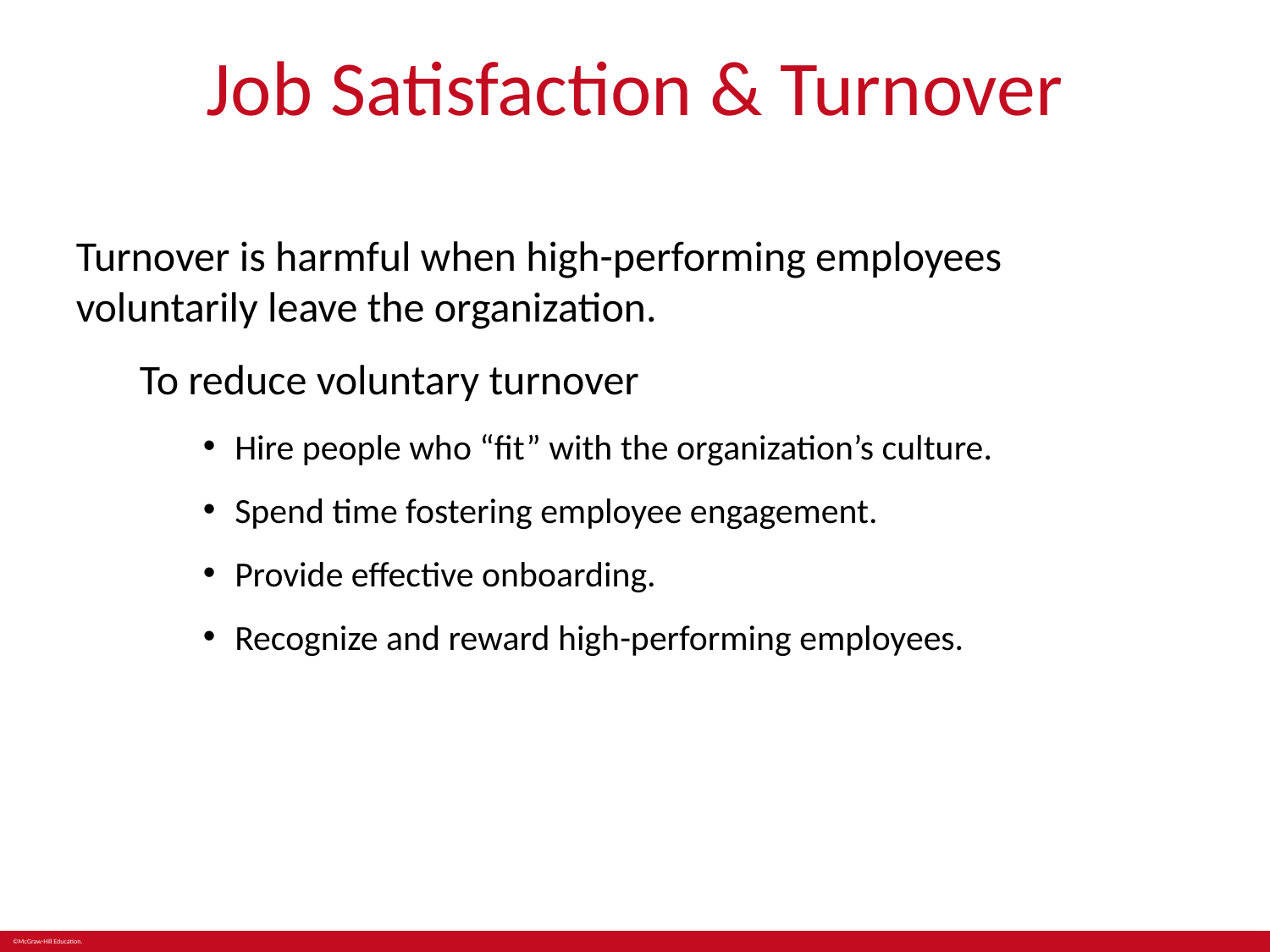

# Job Satisfaction & Turnover
Turnover is harmful when high-performing employees voluntarily leave the organization.
To reduce voluntary turnover
Hire people who “fit” with the organization’s culture.
Spend time fostering employee engagement.
Provide effective onboarding.
Recognize and reward high-performing employees.